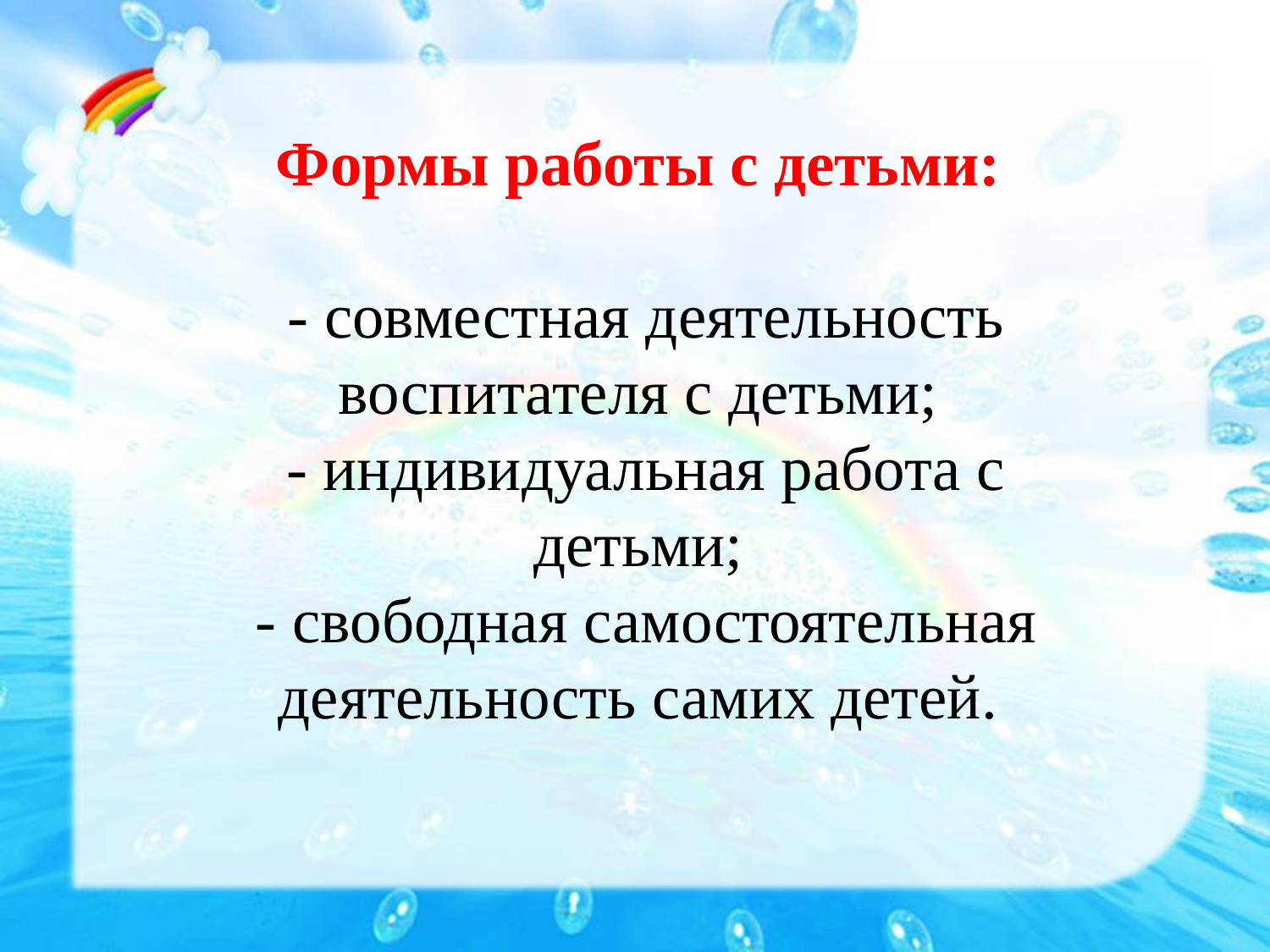

Формы работы с детьми:
 - совместная деятельность воспитателя с детьми;
 - индивидуальная работа с детьми;
 - свободная самостоятельная деятельность самих детей.